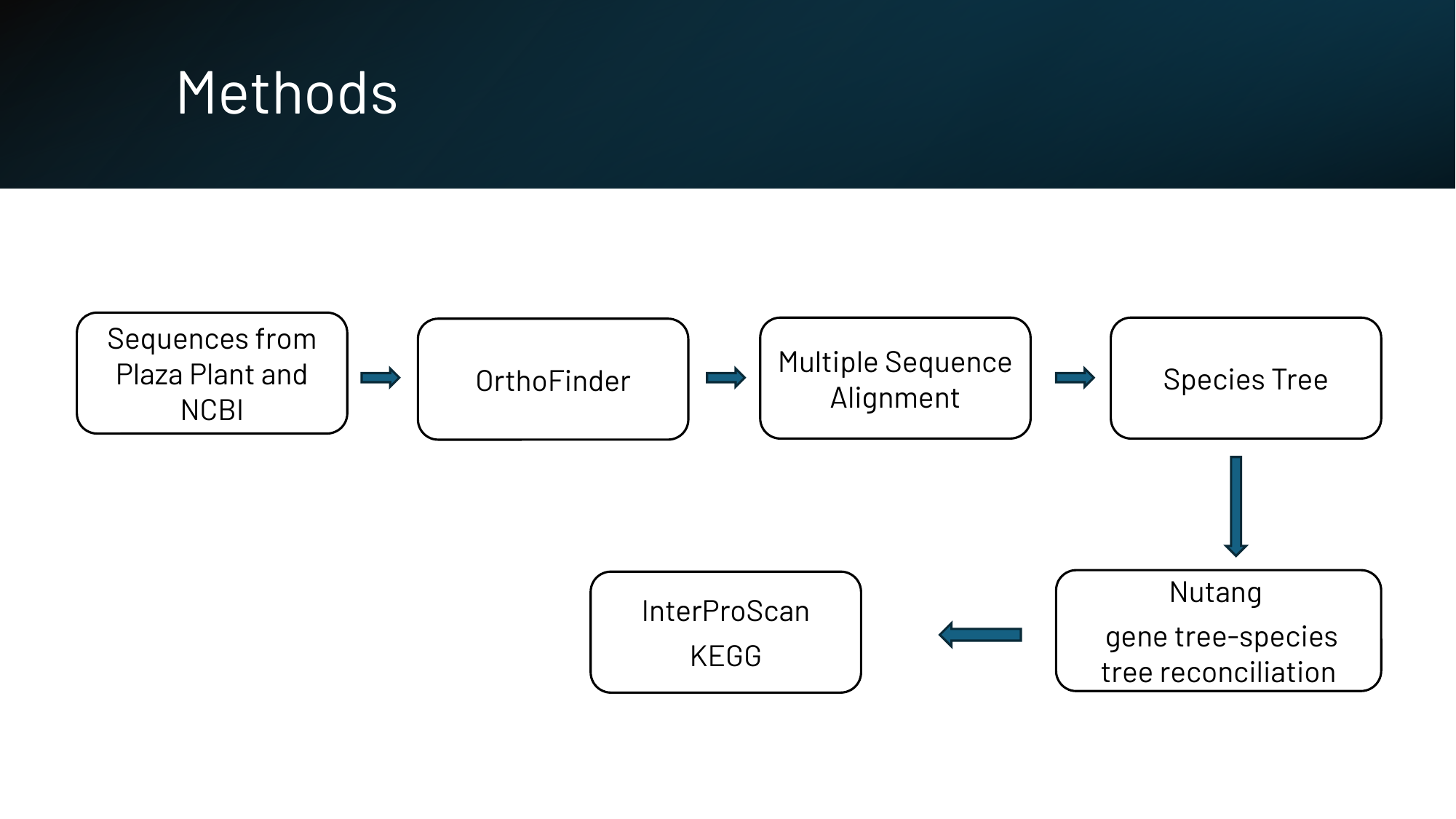

# Methods
Sequences from Plaza Plant and NCBI
Multiple Sequence Alignment
Species Tree
OrthoFinder

Nutang
 gene tree-species tree reconciliation
InterProScan
KEGG